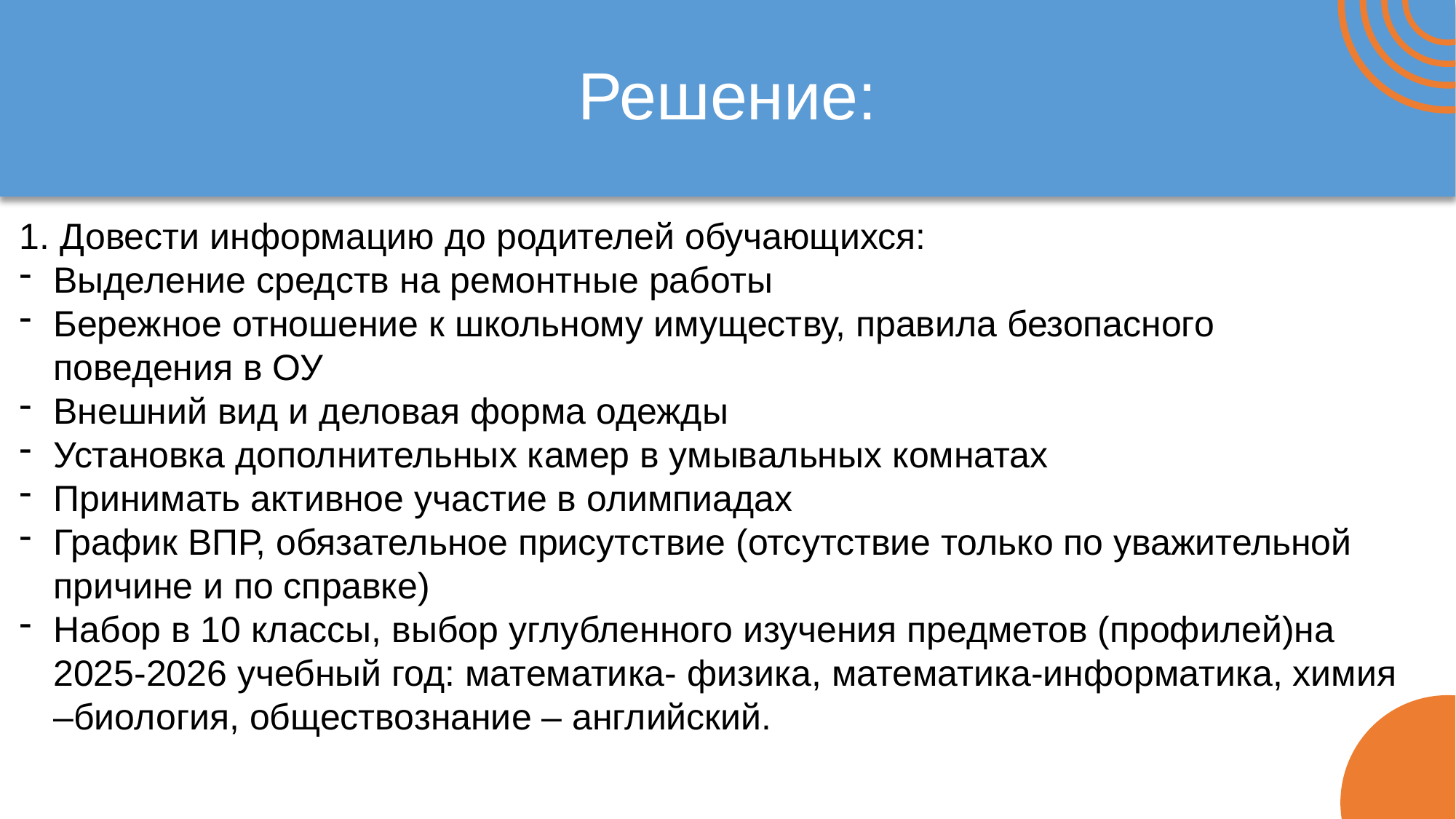

# Решение:
Довести информацию до родителей обучающихся:
Выделение средств на ремонтные работы
Бережное отношение к школьному имуществу, правила безопасного поведения в ОУ
Внешний вид и деловая форма одежды
Установка дополнительных камер в умывальных комнатах
Принимать активное участие в олимпиадах
График ВПР, обязательное присутствие (отсутствие только по уважительной причине и по справке)
Набор в 10 классы, выбор углубленного изучения предметов (профилей)на 2025-2026 учебный год: математика- физика, математика-информатика, химия –биология, обществознание – английский.